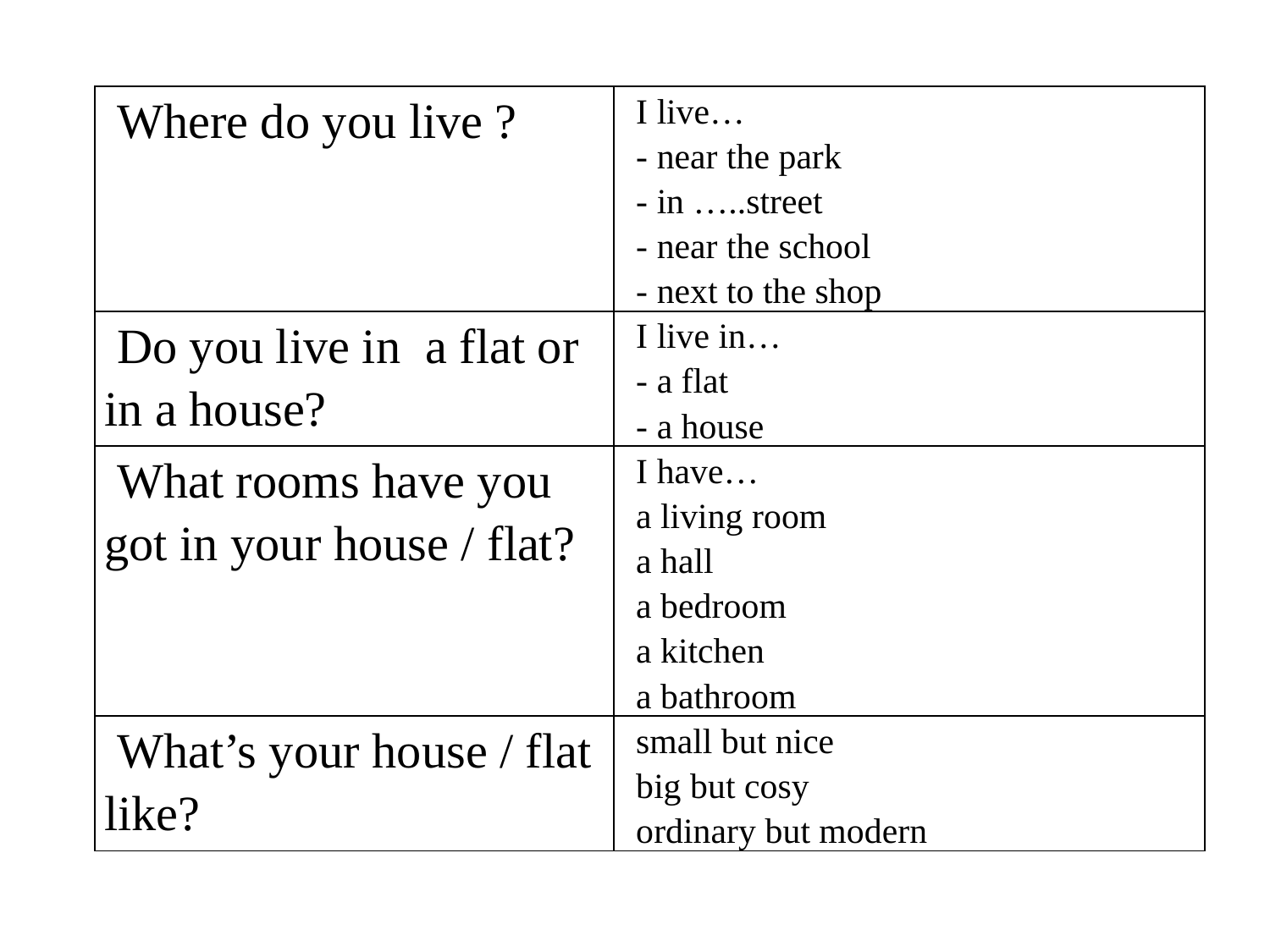

| Where do you live ? | I live… - near the park - in …..street - near the school - next to the shop |
| --- | --- |
| Do you live in  a flat or in a house? | I live in… - a flat - a house |
| What rooms have you got in your house / flat? | I have… a living room a hall a bedroom a kitchen a bathroom |
| What’s your house / flat like? | small but nice big but cosy ordinary but modern |